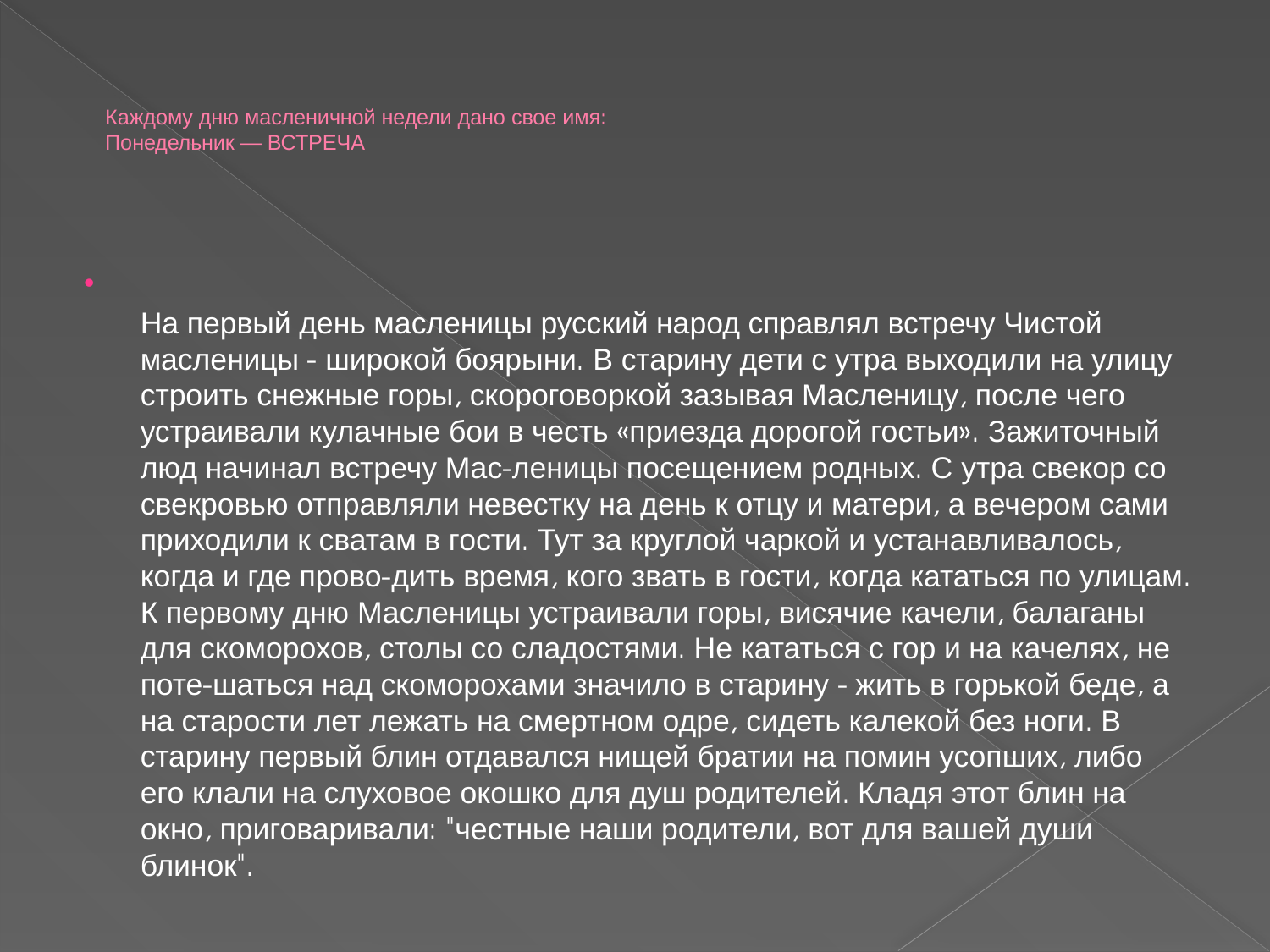

# Каждому дню масленичной недели дано свое имя: Понедельник — ВСТРЕЧА
На первый день масленицы русский народ справлял встречу Чистой масленицы - широкой боярыни. В старину дети с утра выходили на улицу строить снежные горы, скороговоркой зазывая Масленицу, после чего устраивали кулачные бои в честь «приезда дорогой гостьи». Зажиточный люд начинал встречу Мас-леницы посещением родных. С утра свекор со свекровью отправляли невестку на день к отцу и матери, а вечером сами приходили к сватам в гости. Тут за круглой чаркой и устанавливалось, когда и где прово-дить время, кого звать в гости, когда кататься по улицам. К первому дню Масленицы устраивали горы, висячие качели, балаганы для скоморохов, столы со сладостями. Не кататься с гор и на качелях, не поте-шаться над скоморохами значило в старину - жить в горькой беде, а на старости лет лежать на смертном одре, сидеть калекой без ноги. В старину первый блин отдавался нищей братии на помин усопших, либо его клали на слуховое окошко для душ родителей. Кладя этот блин на окно, приговаривали: "честные наши родители, вот для вашей души блинок".